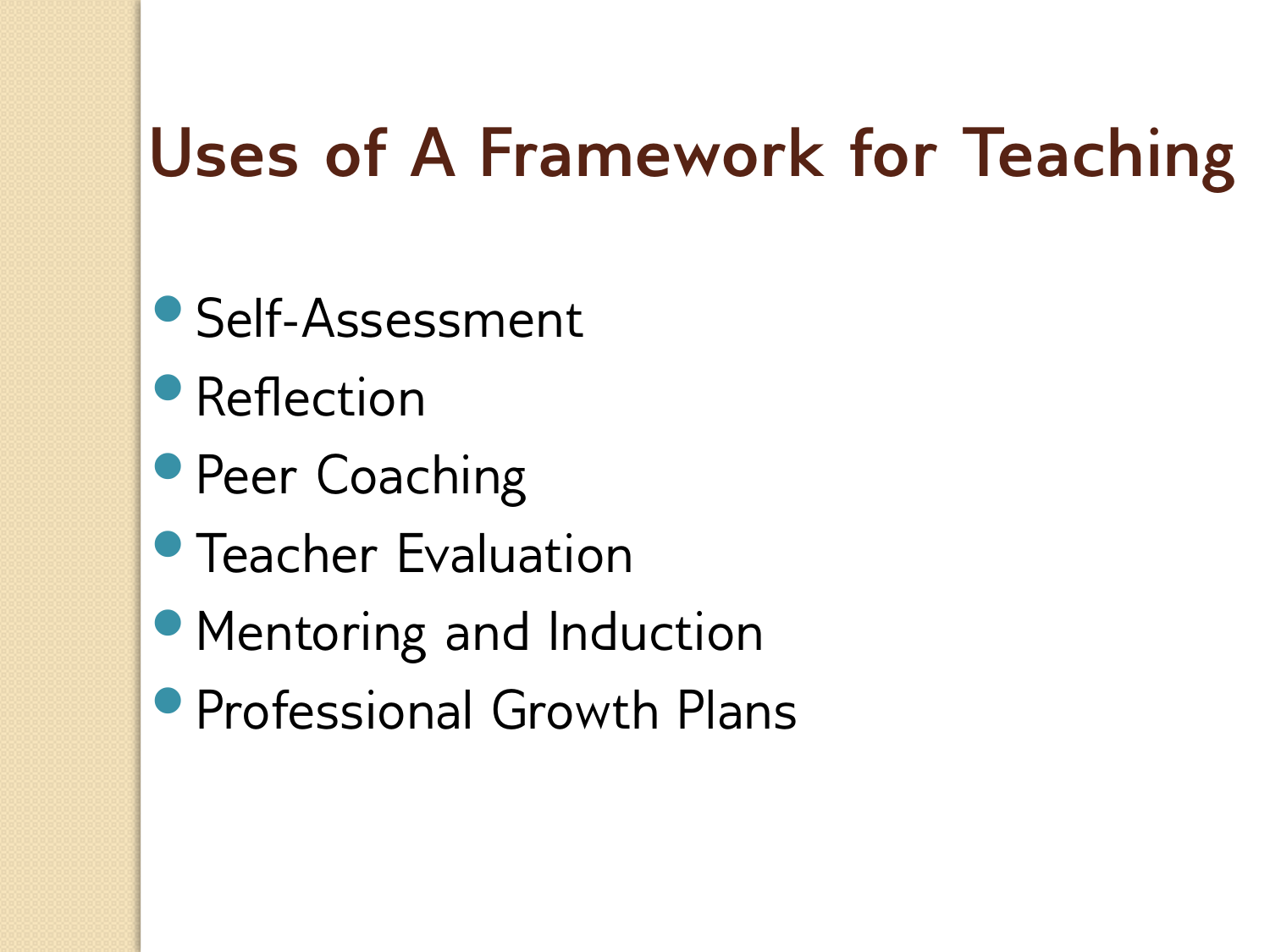

Uses of A Framework for Teaching
Self-Assessment
Reflection
Peer Coaching
Teacher Evaluation
Mentoring and Induction
Professional Growth Plans